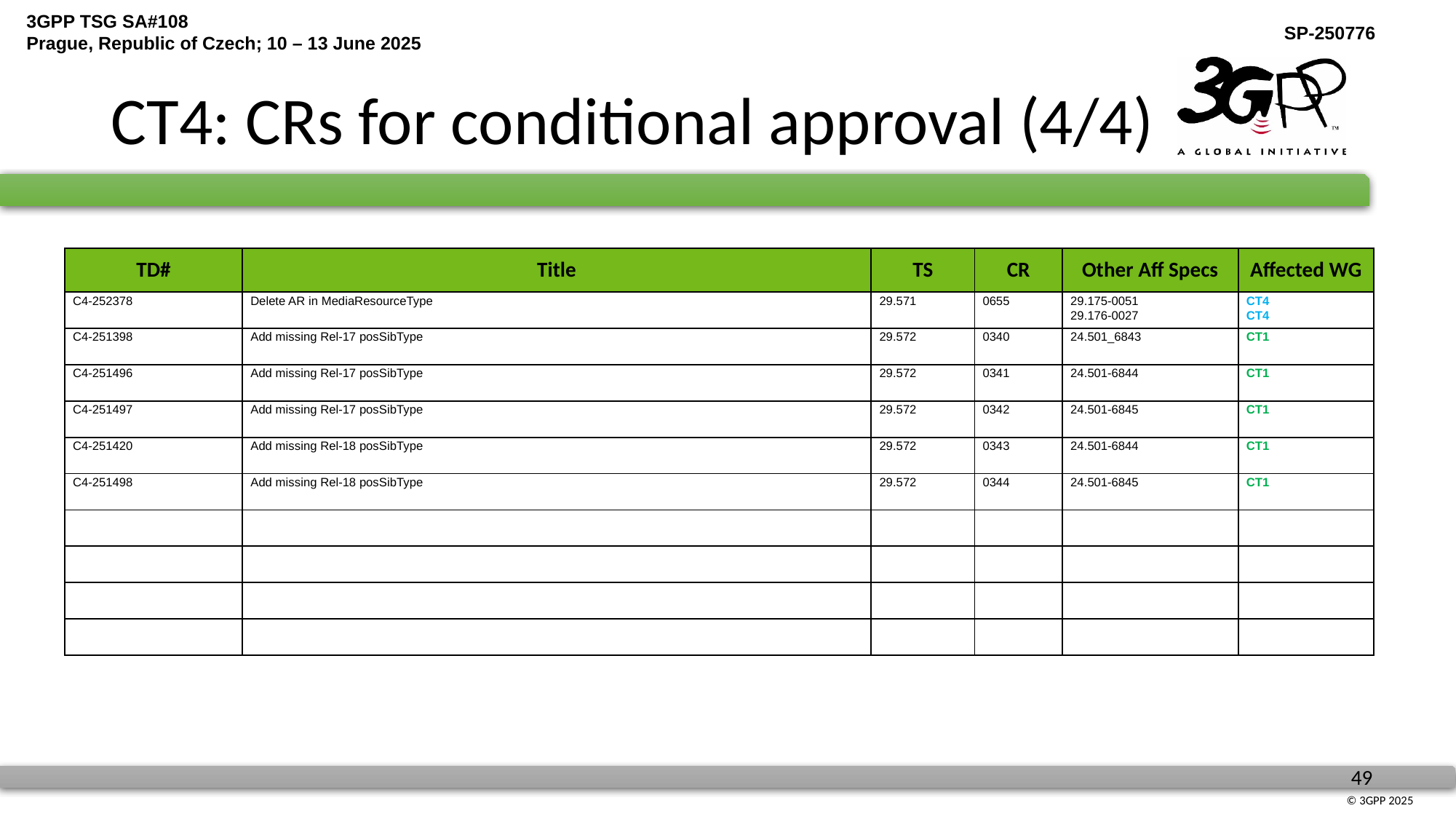

# CT4: CRs for conditional approval (4/4)
| TD# | Title | TS | CR | Other Aff Specs | Affected WG |
| --- | --- | --- | --- | --- | --- |
| C4-252378 | Delete AR in MediaResourceType | 29.571 | 0655 | 29.175-0051 29.176-0027 | CT4 CT4 |
| C4-251398 | Add missing Rel-17 posSibType | 29.572 | 0340 | 24.501\_6843 | CT1 |
| C4-251496 | Add missing Rel-17 posSibType | 29.572 | 0341 | 24.501-6844 | CT1 |
| C4-251497 | Add missing Rel-17 posSibType | 29.572 | 0342 | 24.501-6845 | CT1 |
| C4-251420 | Add missing Rel-18 posSibType | 29.572 | 0343 | 24.501-6844 | CT1 |
| C4-251498 | Add missing Rel-18 posSibType | 29.572 | 0344 | 24.501-6845 | CT1 |
|  |  |  |  |  |  |
|  |  |  |  |  |  |
|  |  |  |  |  |  |
|  |  |  |  |  |  |